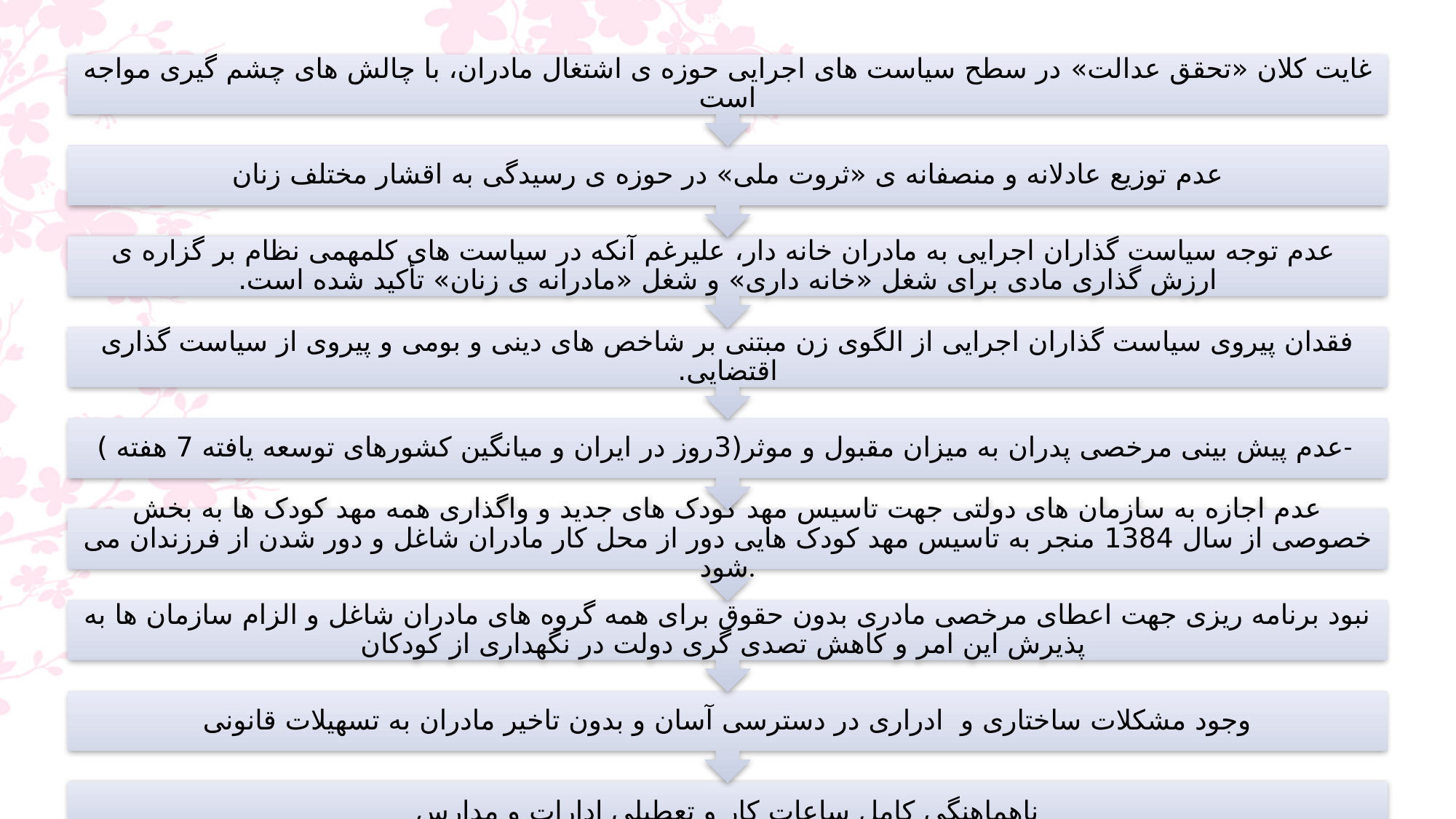

ناهماهنگی کامل ساعات کار و تعطیلی ادارات و مدارس
وجود مشکلات ساختاری و  ادراری در دسترسی آسان و بدون تاخیر مادران به تسهیلات قانونی
نبود برنامه ریزی جهت اعطای مرخصی مادری بدون حقوق برای همه گروه های مادران شاغل و الزام سازمان ها به پذیرش این امر و کاهش تصدی گری دولت در نگهداری از کودکان
عدم اجازه به سازمان های دولتی جهت تاسیس مهد کودک های جدید و واگذاری همه مهد کودک ها به بخش خصوصی از سال 1384 منجر به تاسیس مهد کودک هایی دور از محل کار مادران شاغل و دور شدن از فرزندان می شود.
عدم پیش بینی مرخصی پدران به میزان مقبول و موثر(3روز در ایران و میانگین کشورهای توسعه یافته 7 هفته )-
فقدان پیروی سیاست گذاران اجرایی از الگوی زن مبتنی بر شاخص های دینی و بومی و پیروی از سیاست گذاری اقتضایی.
 عدم توجه سیاست گذاران اجرایی به مادران خانه دار، علیرغم آنکه در سیاست های کلمهمی نظام بر گزاره ی ارزش گذاری مادی برای شغل «خانه داری» و شغل «مادرانه ی زنان» تأکید شده است.
عدم توزیع عادلانه و منصفانه ی «ثروت ملی» در حوزه ی رسیدگی به اقشار مختلف زنان
غایت کلان «تحقق عدالت» در سطح سیاست های اجرایی حوزه ی اشتغال مادران، با چالش های چشم گیری مواجه است